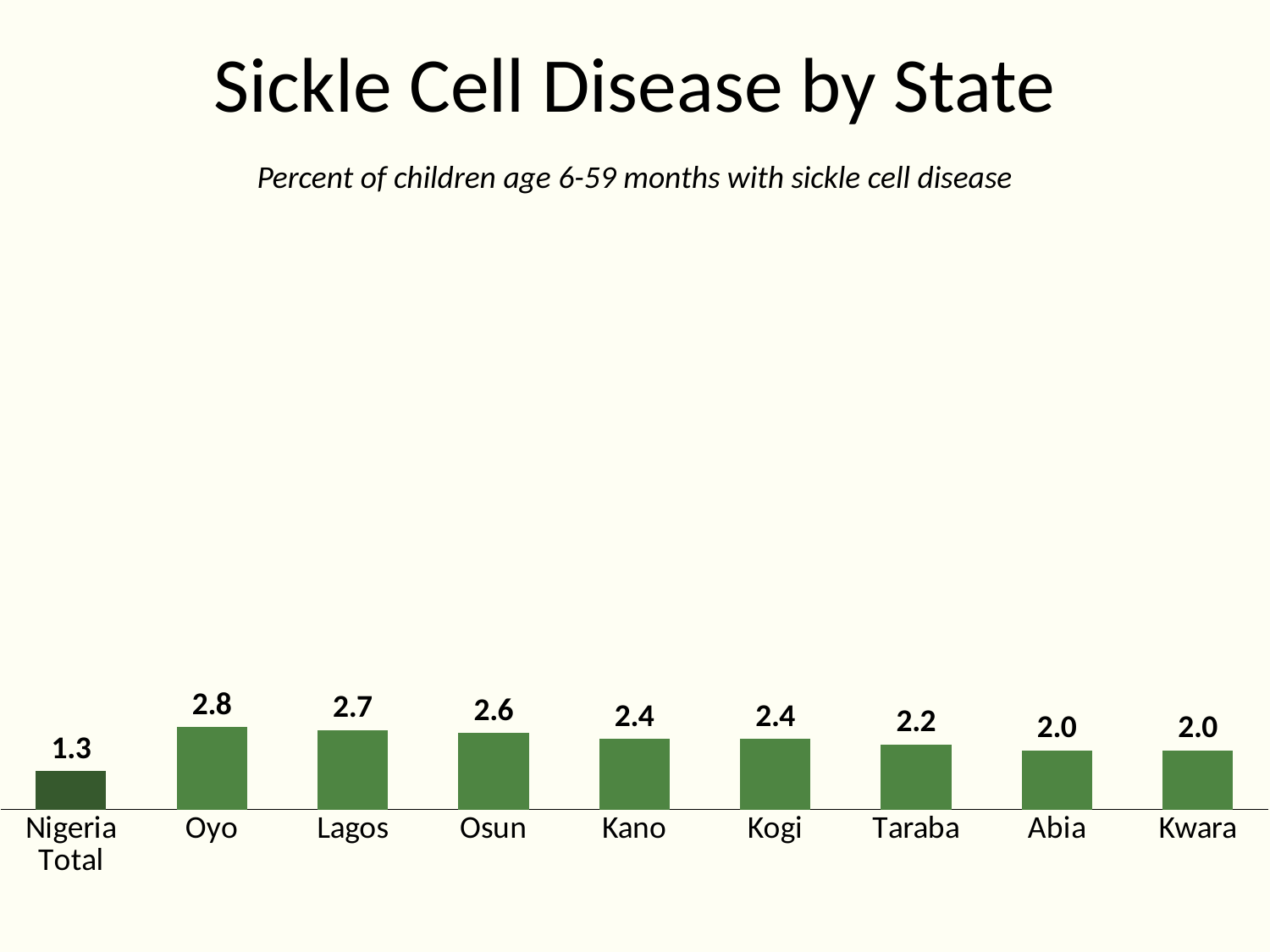

# Sickle Cell Disease by State
Percent of children age 6-59 months with sickle cell disease

### Chart

| Category | Series 1 |
|---|---|
| Nigeria Total | 1.3 |
| Oyo | 2.8 |
| Lagos | 2.7 |
| Osun | 2.6 |
| Kano | 2.4 |
| Kogi | 2.4 |
| Taraba | 2.2 |
| Abia | 2.0 |
| Kwara | 2.0 |